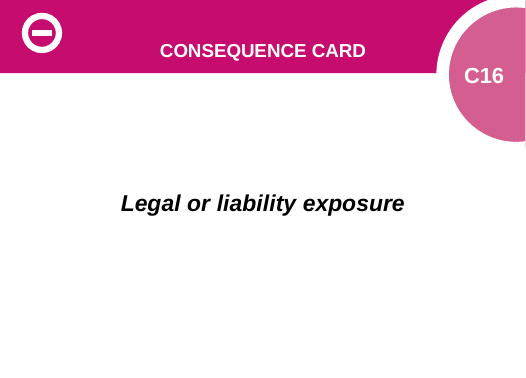

CONSEQUENCE CARD
C16

Legal or liability exposure